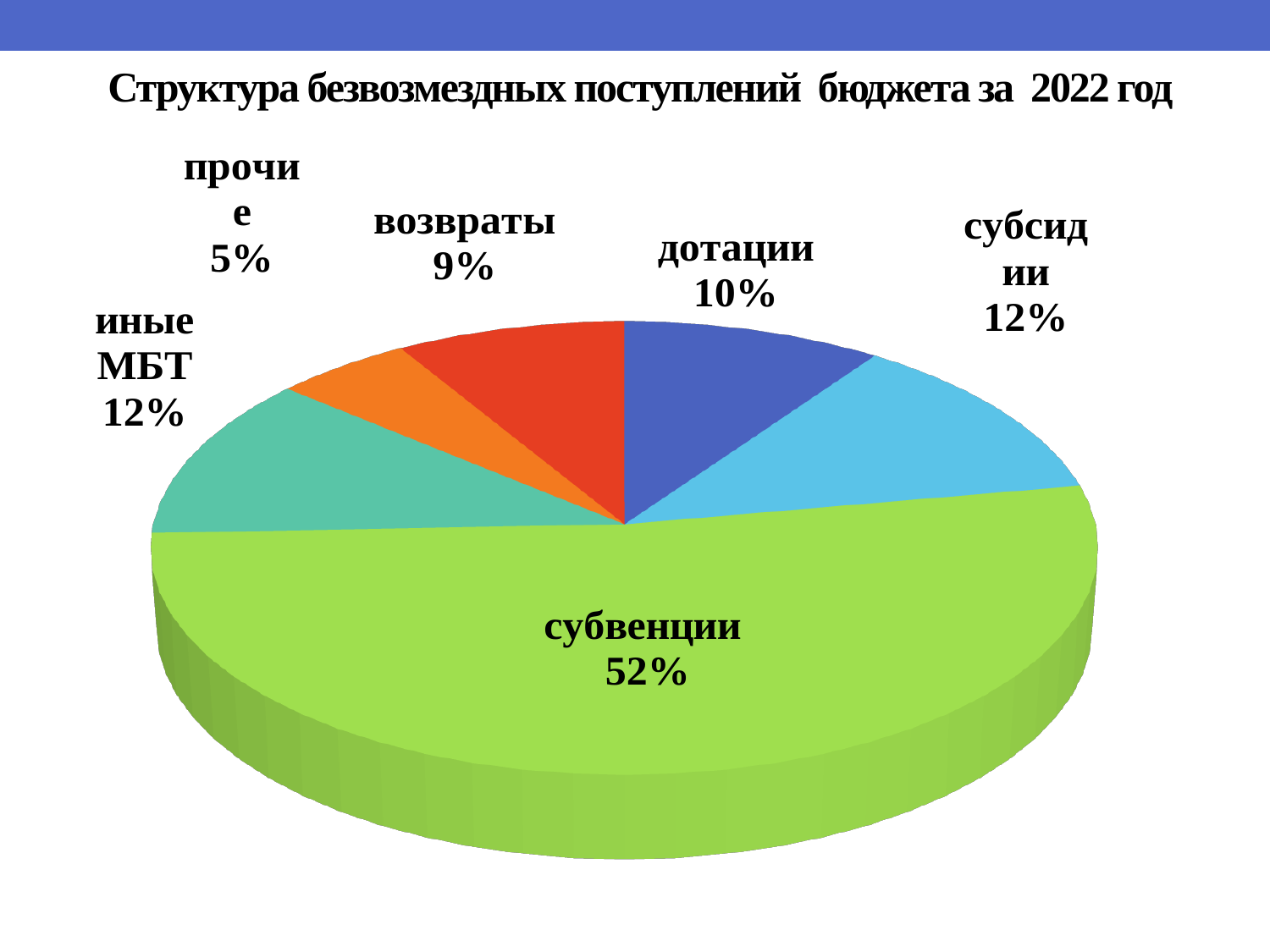

# Структура безвозмездных поступлений  бюджета за  2022 год

[unsupported chart]